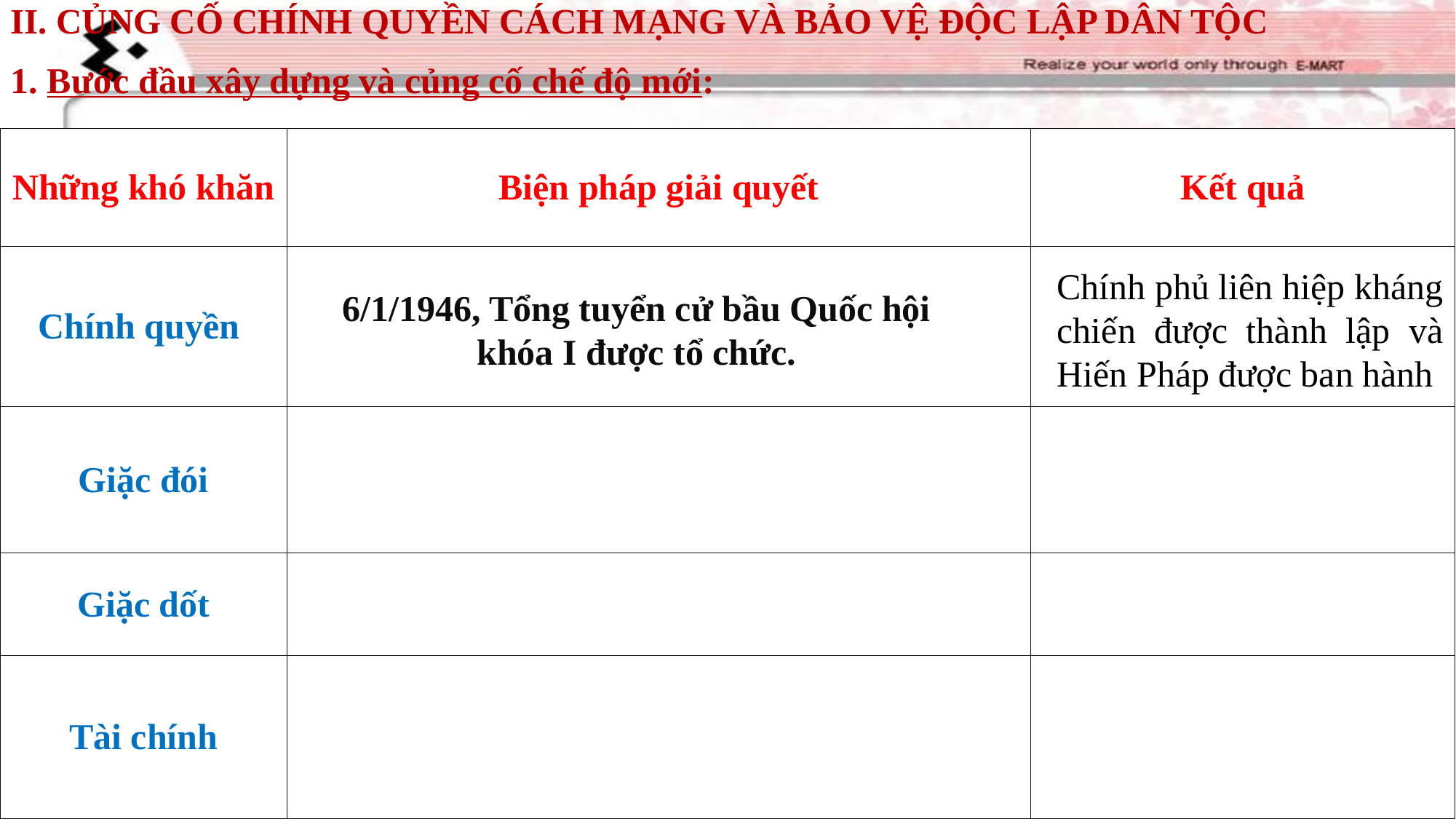

II. CỦNG CỐ CHÍNH QUYỀN CÁCH MẠNG VÀ BẢO VỆ ĐỘC LẬP DÂN TỘC
1. Bước đầu xây dựng và củng cố chế độ mới:
| Những khó khăn | Biện pháp giải quyết | Kết quả |
| --- | --- | --- |
| Chính quyền |  |  |
| Giặc đói |  |  |
| Giặc dốt |  |  |
| Tài chính |  |  |
Chính phủ liên hiệp kháng chiến được thành lập và Hiến Pháp được ban hành
6/1/1946, Tổng tuyển cử bầu Quốc hội khóa I được tổ chức.